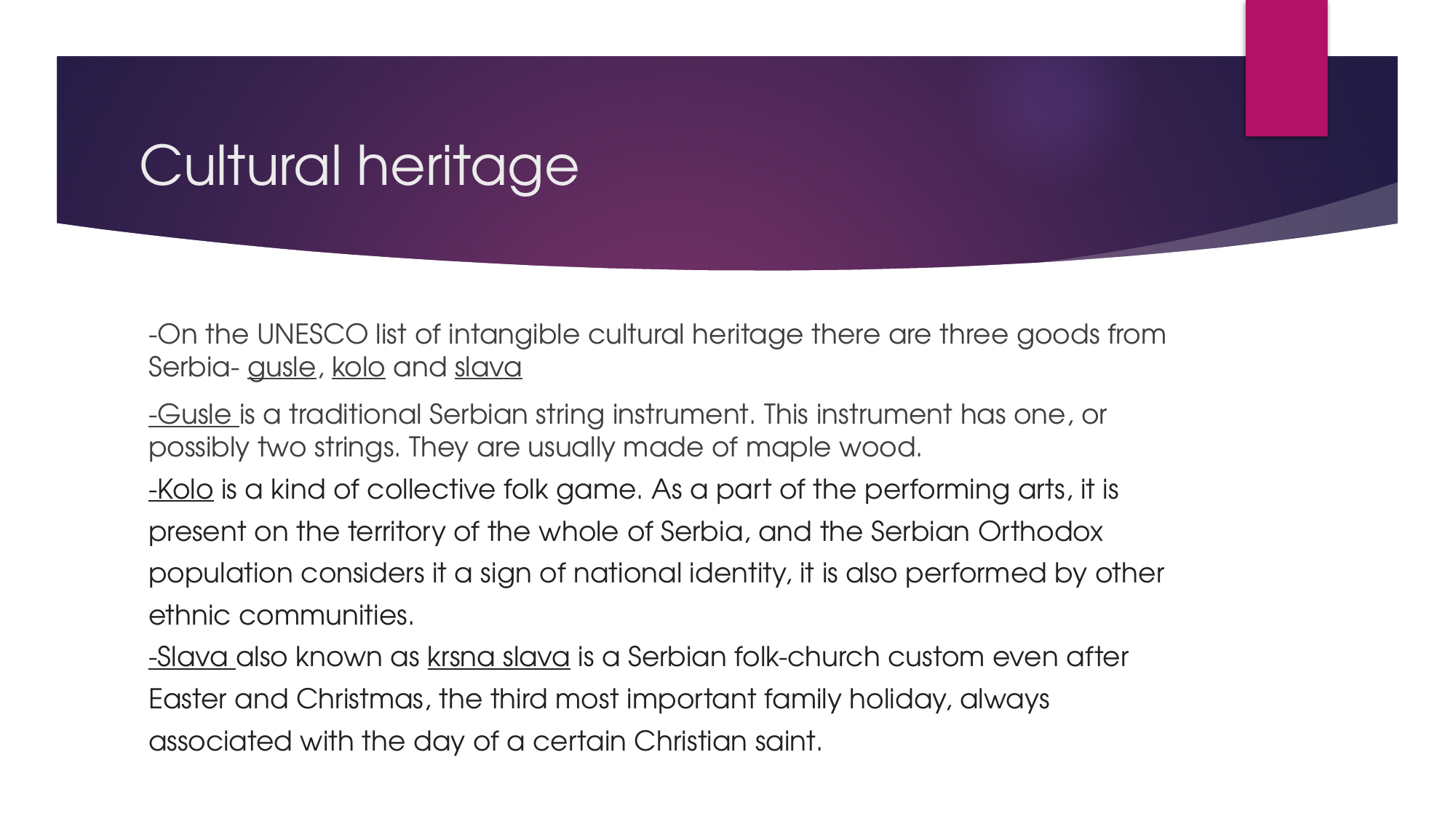

# Cultural heritage

-On the UNESCO list of intangible cultural heritage there are three goods from Serbia- gusle, kolo and slava
-Gusle is a traditional Serbian string instrument. This instrument has one, or possibly two strings. They are usually made of maple wood.
-Kolo is a kind of collective folk game. As a part of the performing arts, it is present on the territory of the whole of Serbia, and the Serbian Orthodox population considers it a sign of national identity, it is also performed by other ethnic communities.
-Slava also known as krsna slava is a Serbian folk-church custom even after Easter and Christmas, the third most important family holiday, always associated with the day of a certain Christian saint.